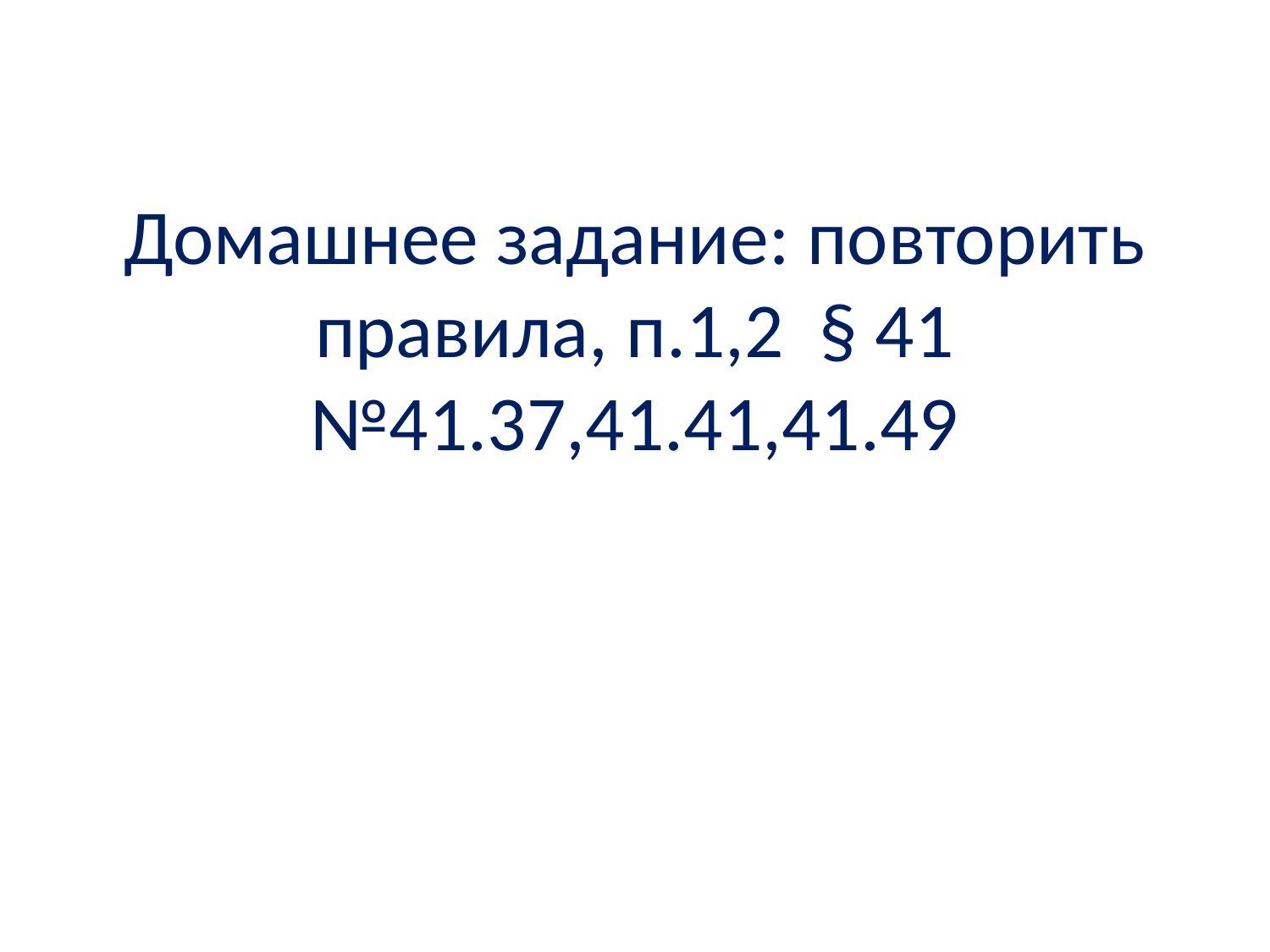

# Домашнее задание: повторить правила, п.1,2  § 41 №41.37,41.41,41.49